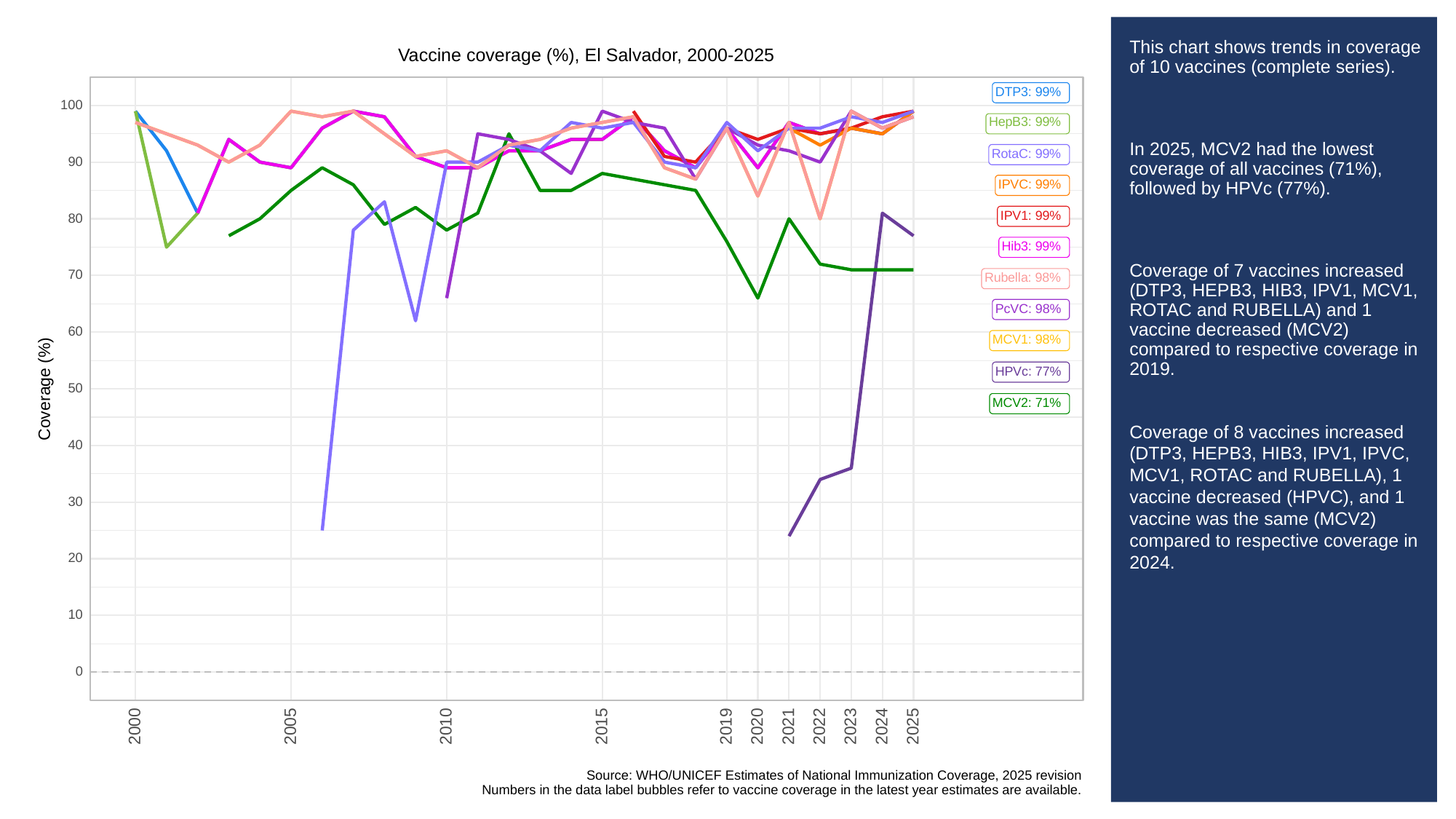

# This chart shows trends in coverage of 10 vaccines (complete series).

In 2025, MCV2 had the lowest coverage of all vaccines (71%), followed by HPVc (77%).

Coverage of 7 vaccines increased (DTP3, HEPB3, HIB3, IPV1, MCV1, ROTAC and RUBELLA) and 1 vaccine decreased (MCV2) compared to respective coverage in 2019.

Coverage of 8 vaccines increased (DTP3, HEPB3, HIB3, IPV1, IPVC, MCV1, ROTAC and RUBELLA), 1 vaccine decreased (HPVC), and 1 vaccine was the same (MCV2) compared to respective coverage in 2024.

Vaccine coverage (%), El Salvador, 2000-2025

DTP3: 99%

100

HepB3: 99%

RotaC: 99%
90

IPVC: 99%

IPV1: 99%

80

Hib3: 99%

70

Rubella: 98%

PcVC: 98%
60

MCV1: 98%

HPVc: 77%
Coverage (%)
50

MCV2: 71%

40

30

20

10

0

2023
2000
2005
2010
2015
2019
2020
2021
2022
2024
2025
Source: WHO/UNICEF Estimates of National Immunization Coverage, 2025 revision
Numbers in the data label bubbles refer to vaccine coverage in the latest year estimates are available.